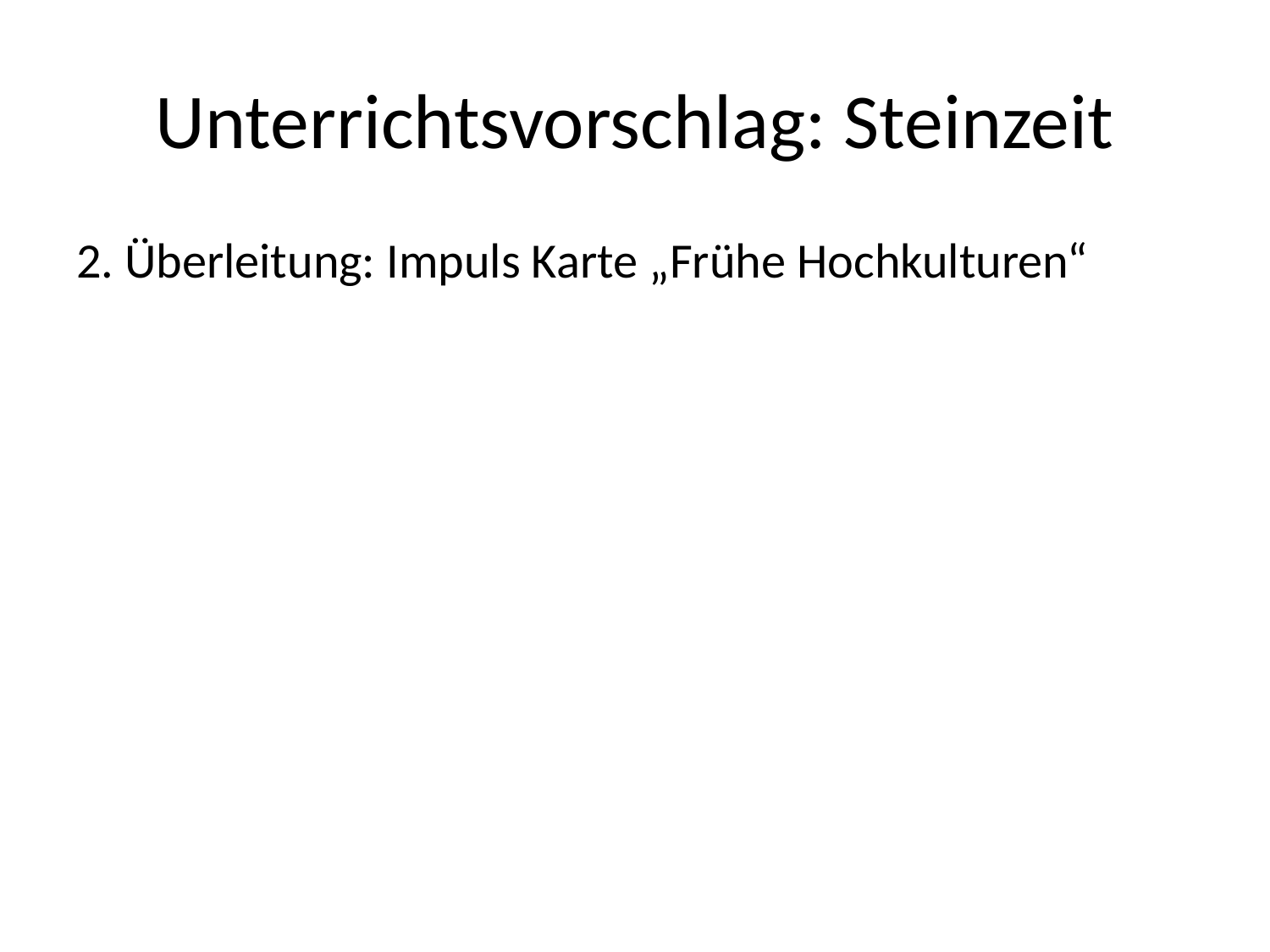

# Unterrichtsvorschlag: Steinzeit
2. Überleitung: Impuls Karte „Frühe Hochkulturen“